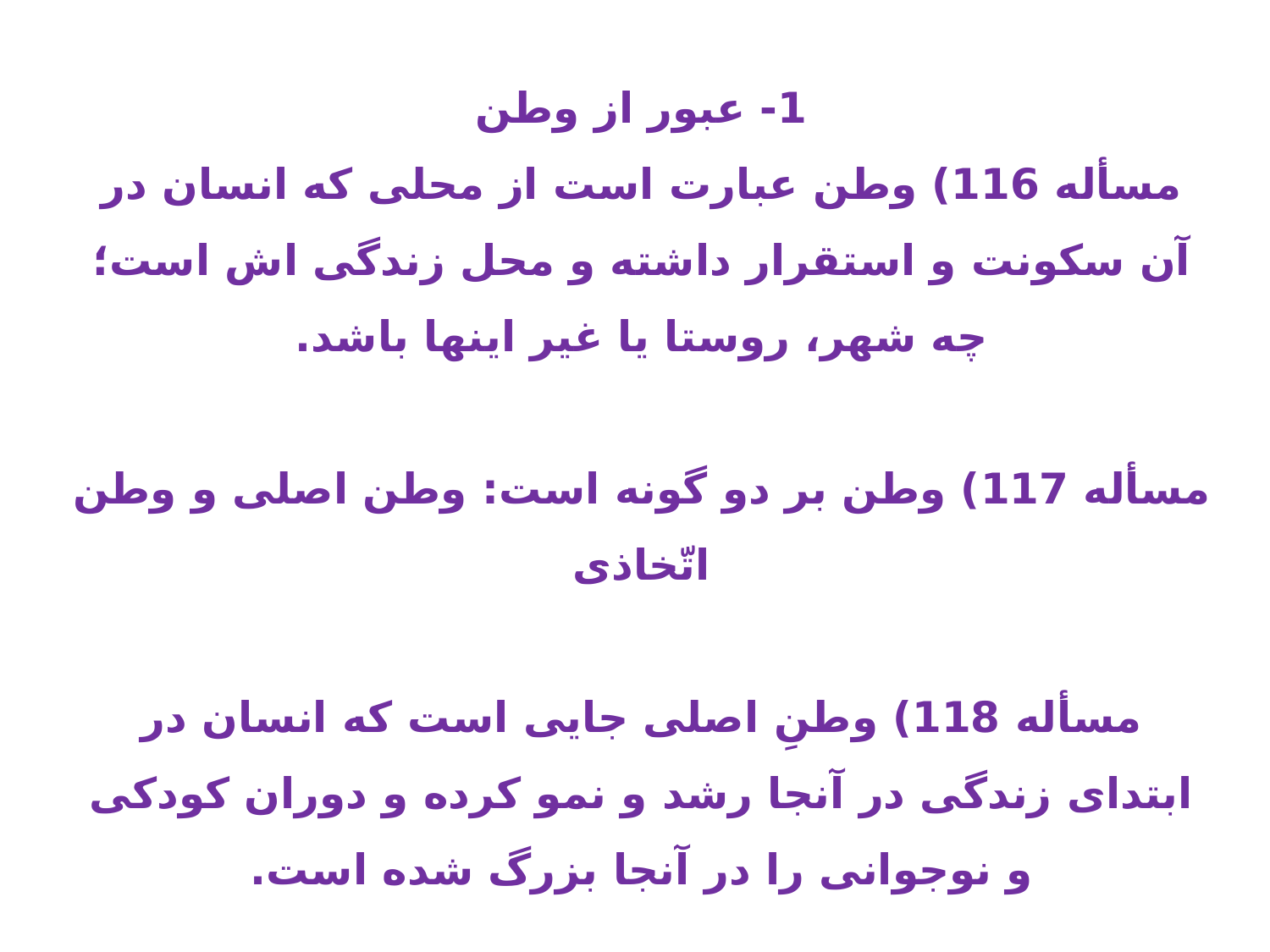

1- عبور از وطن
مسأله 116) وطن عبارت است از محلی که انسان در آن سکونت و استقرار داشته و محل زندگی اش است؛ چه شهر، روستا یا غیر اینها باشد.

مسأله 117) وطن بر دو گونه است: وطن اصلی و وطن اتّخاذی

مسأله 118) وطنِ اصلی جایی است که انسان در ابتدای زندگی در آنجا رشد و نمو کرده و دوران کودکی و نوجوانی را در آنجا بزرگ شده است.

مسأله 119) لازم نیست انسان در وطن اصلی، متولد شده باشد، همچنین شرط نیست که وطن اصلی انسان، وطن والدینش باشد.